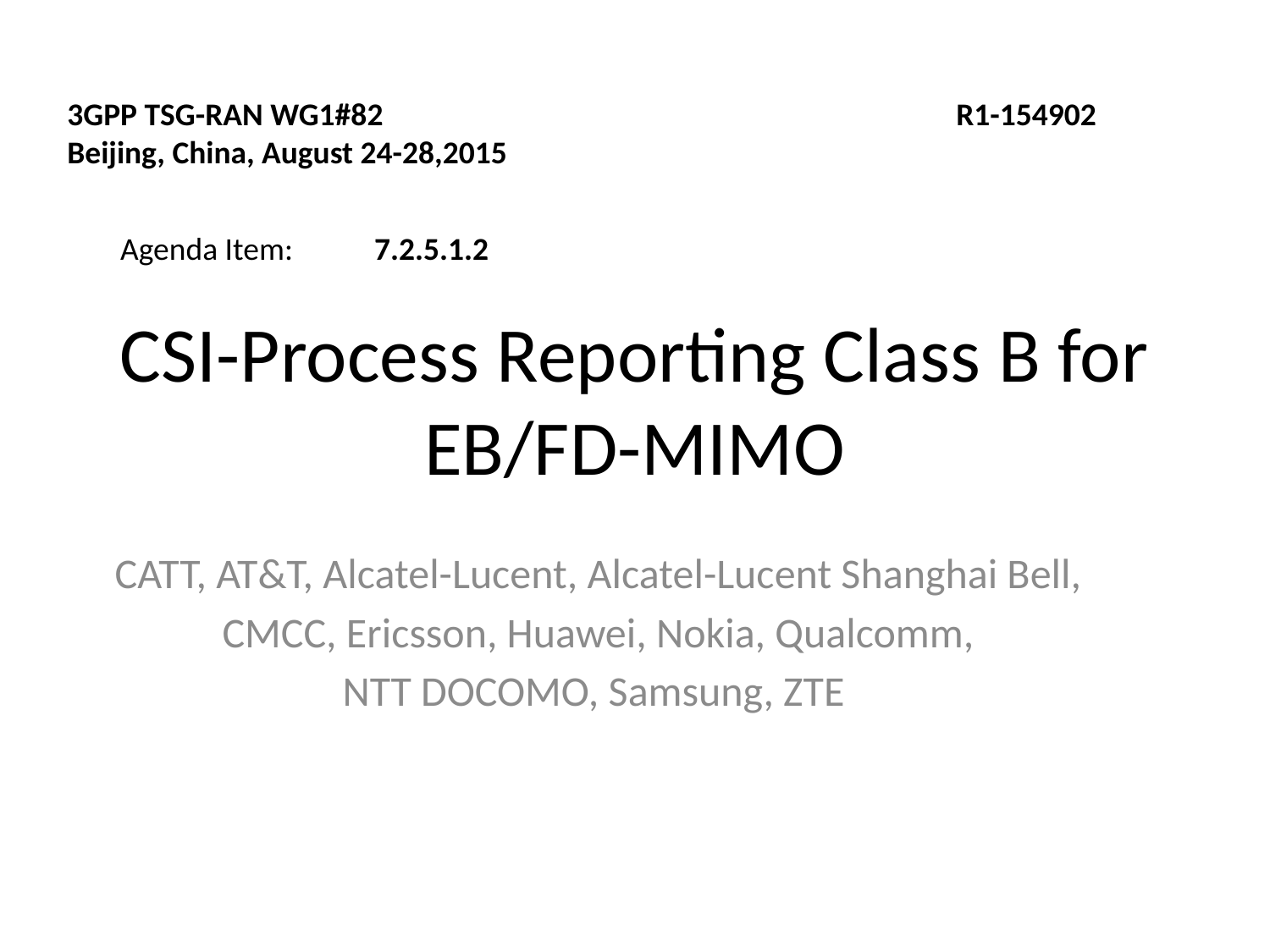

3GPP TSG-RAN WG1#82					R1-154902
Beijing, China, August 24-28,2015
Agenda Item:	7.2.5.1.2
# CSI-Process Reporting Class B for EB/FD-MIMO
CATT, AT&T, Alcatel-Lucent, Alcatel-Lucent Shanghai Bell,
CMCC, Ericsson, Huawei, Nokia, Qualcomm,
NTT DOCOMO, Samsung, ZTE